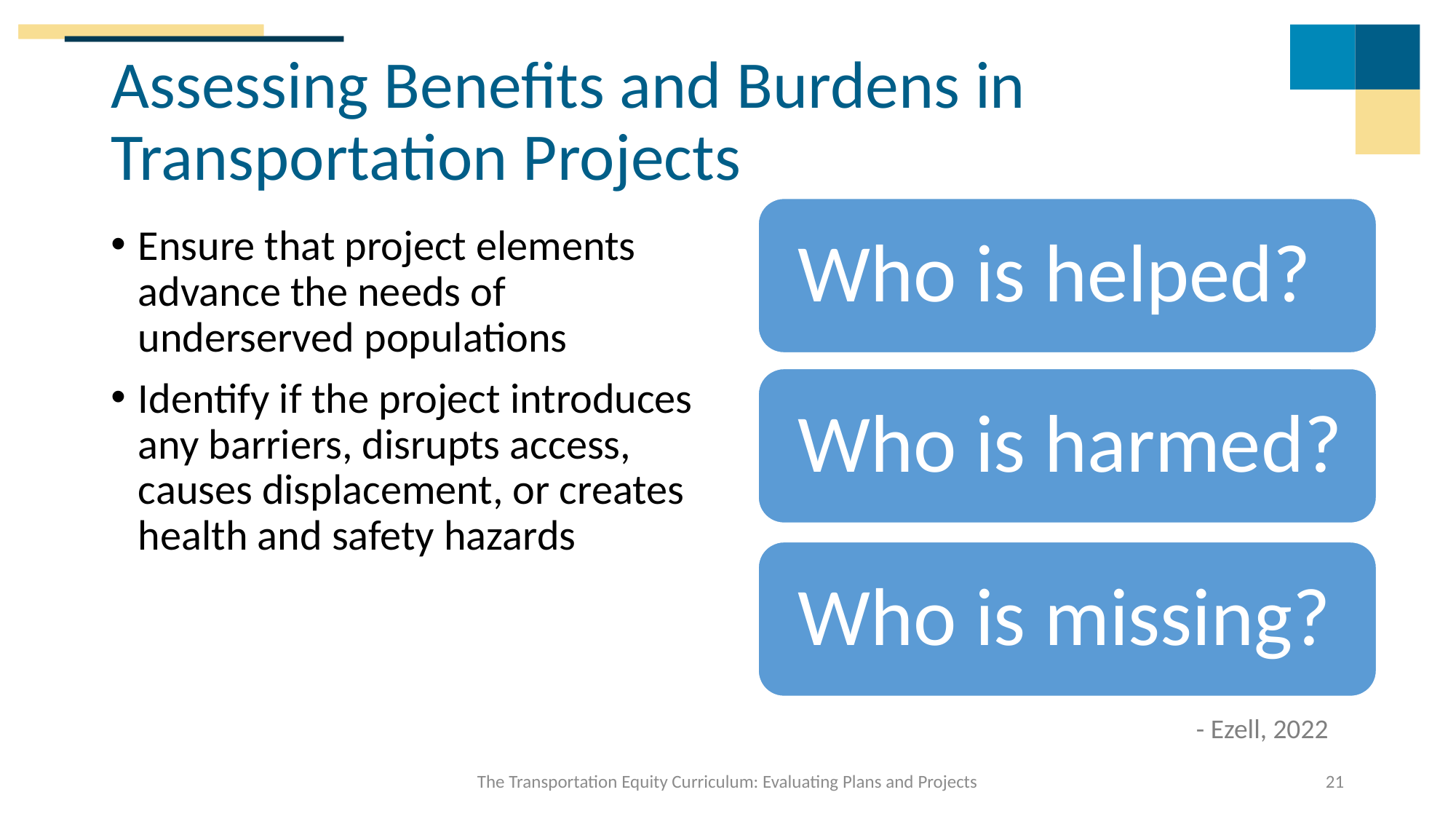

# Assessing Benefits and Burdens in Transportation Projects
Who is helped?
Who is harmed?
Who is missing?
Ensure that project elements advance the needs of underserved populations
Identify if the project introduces any barriers, disrupts access, causes displacement, or creates health and safety hazards

- Ezell, 2022
The Transportation Equity Curriculum: Evaluating Plans and Projects
21